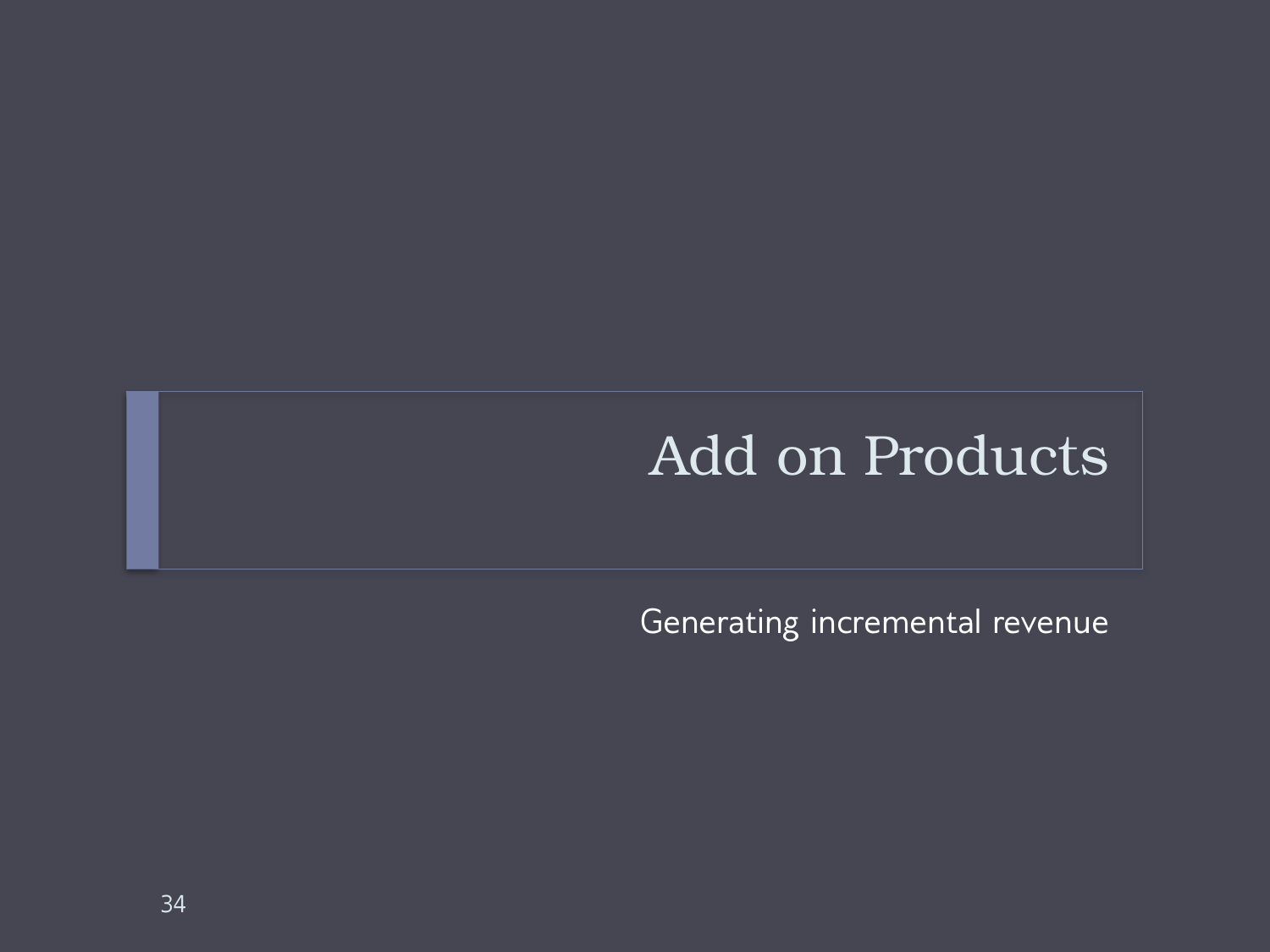

# Add on Products
Generating incremental revenue
34